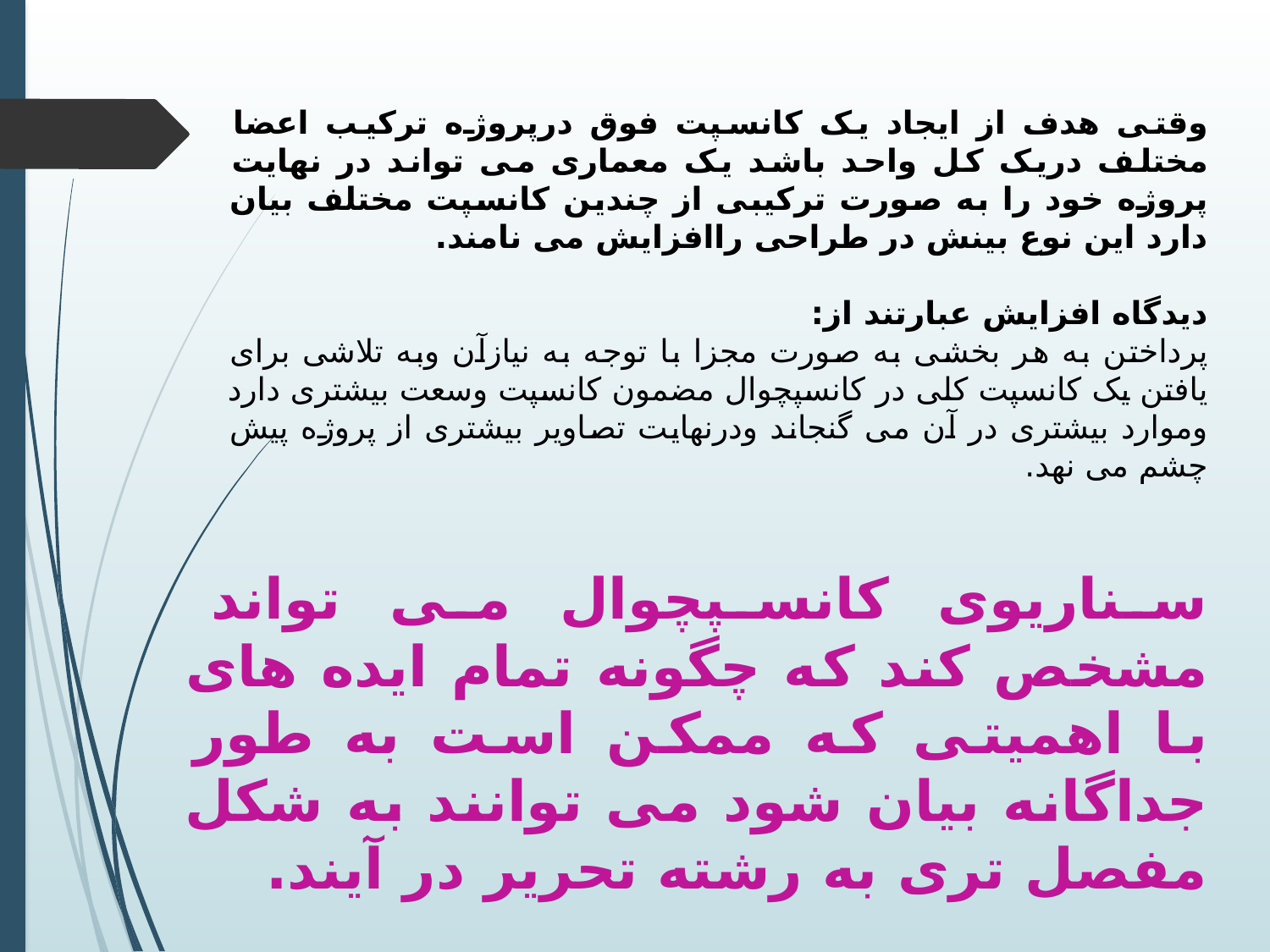

وقتی هدف از ایجاد یک کانسپت فوق درپروژه ترکیب اعضا مختلف دریک کل واحد باشد یک معماری می تواند در نهایت پروژه خود را به صورت ترکیبی از چندین کانسپت مختلف بیان دارد این نوع بینش در طراحی راافزایش می نامند.

دیدگاه افزایش عبارتند از:
پرداختن به هر بخشی به صورت مجزا با توجه به نیازآن وبه تلاشی برای یافتن یک کانسپت کلی در کانسپچوال مضمون کانسپت وسعت بیشتری دارد وموارد بیشتری در آن می گنجاند ودرنهایت تصاویر بیشتری از پروژه پیش چشم می نهد.
سناریوی کانسپچوال می تواند مشخص کند که چگونه تمام ایده های با اهمیتی که ممکن است به طور جداگانه بیان شود می توانند به شکل مفصل تری به رشته تحریر در آیند.